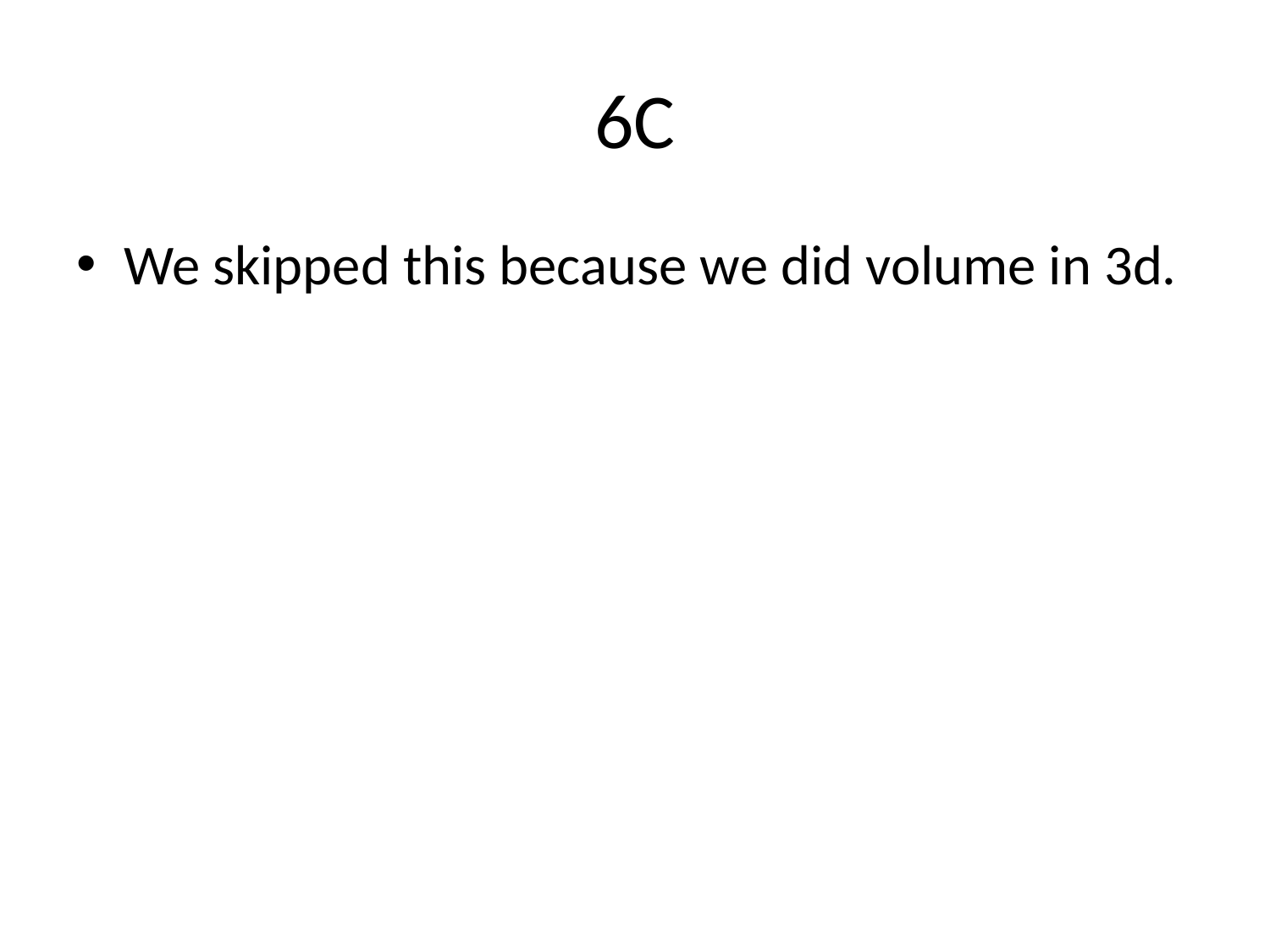

# 6C
We skipped this because we did volume in 3d.